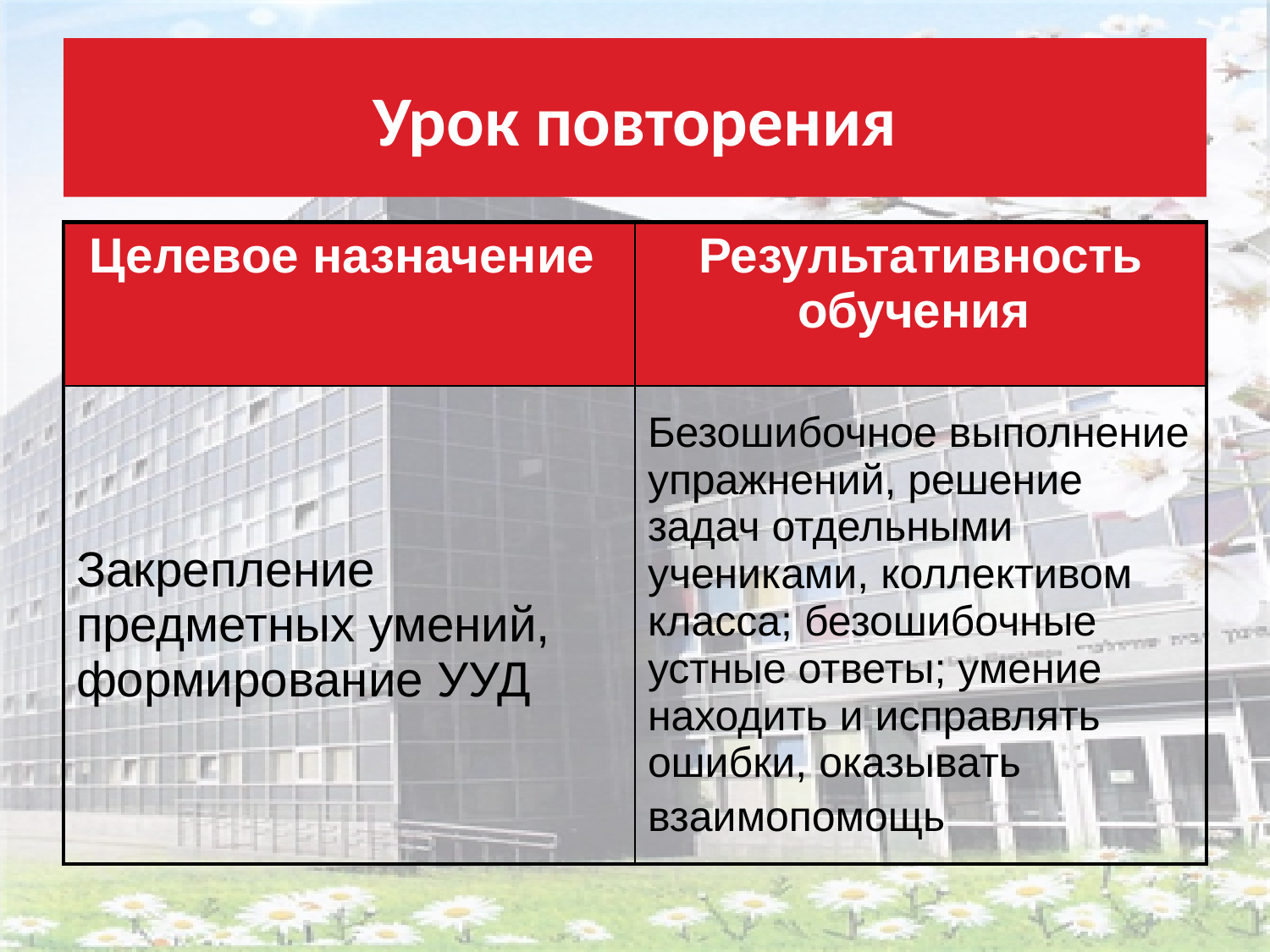

# Урок повторения
| Целевое назначение | Результативность обучения |
| --- | --- |
| Закрепление предметных умений, формирование УУД | Безошибочное выполнение упражнений, решение задач отдельными учениками, коллективом класса; безошибочные устные ответы; умение находить и исправлять ошибки, оказывать взаимопомощь |